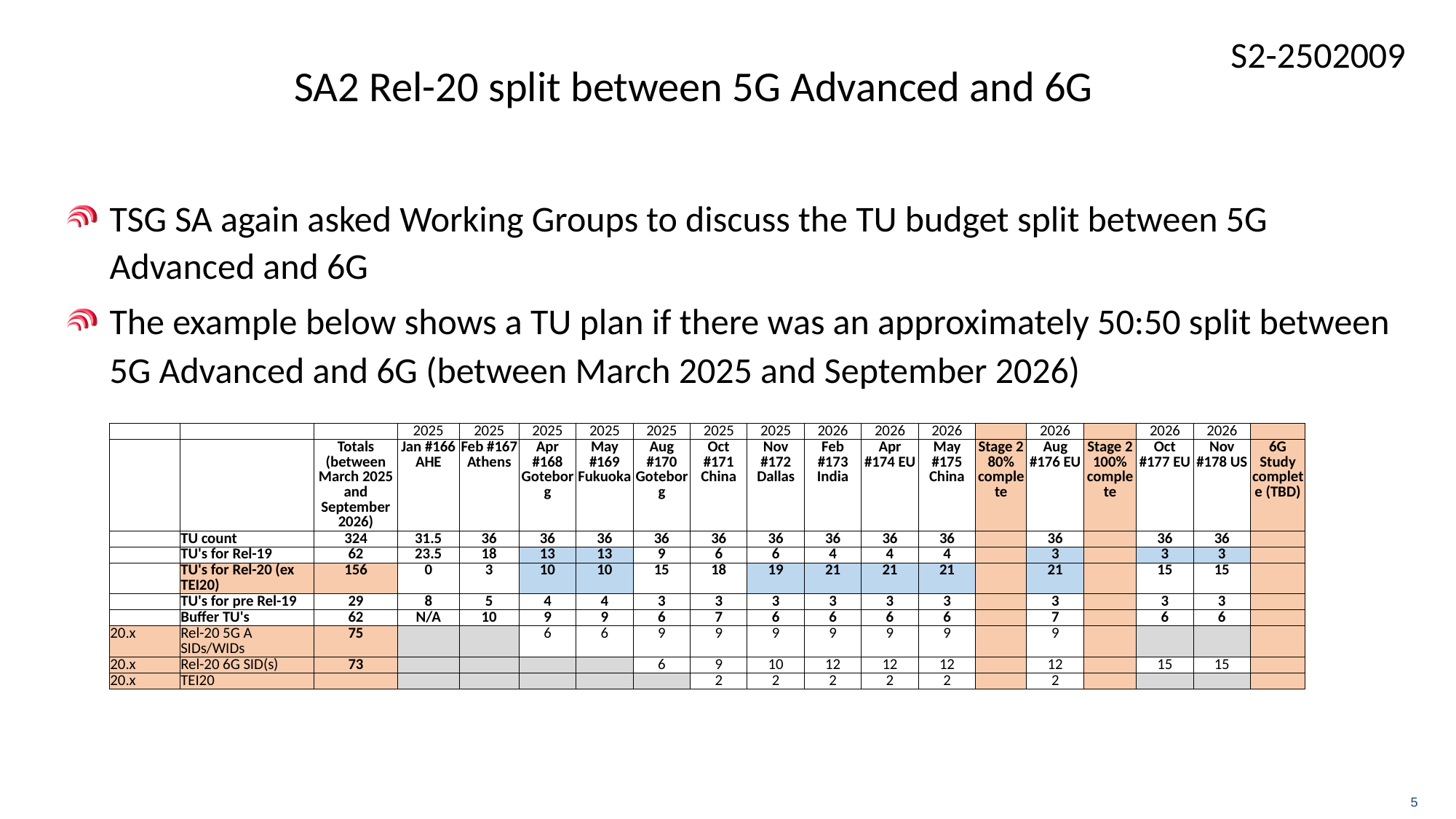

# SA2 Rel-20 split between 5G Advanced and 6G
TSG SA again asked Working Groups to discuss the TU budget split between 5G Advanced and 6G
The example below shows a TU plan if there was an approximately 50:50 split between 5G Advanced and 6G (between March 2025 and September 2026)
|  |  |  | 2025 | 2025 | 2025 | 2025 | 2025 | 2025 | 2025 | 2026 | 2026 | 2026 |  | 2026 |  | 2026 | 2026 |  |
| --- | --- | --- | --- | --- | --- | --- | --- | --- | --- | --- | --- | --- | --- | --- | --- | --- | --- | --- |
|  |  | Totals (between March 2025 and September 2026) | Jan #166 AHE | Feb #167 Athens | Apr #168 Goteborg | May #169 Fukuoka | Aug #170 Goteborg | Oct #171 China | Nov #172 Dallas | Feb #173 India | Apr #174 EU | May #175 China | Stage 2 80% complete | Aug #176 EU | Stage 2 100% complete | Oct #177 EU | Nov #178 US | 6G Study complete (TBD) |
|  | TU count | 324 | 31.5 | 36 | 36 | 36 | 36 | 36 | 36 | 36 | 36 | 36 |  | 36 |  | 36 | 36 |  |
|  | TU's for Rel-19 | 62 | 23.5 | 18 | 13 | 13 | 9 | 6 | 6 | 4 | 4 | 4 |  | 3 |  | 3 | 3 |  |
|  | TU's for Rel-20 (ex TEI20) | 156 | 0 | 3 | 10 | 10 | 15 | 18 | 19 | 21 | 21 | 21 |  | 21 |  | 15 | 15 |  |
|  | TU's for pre Rel-19 | 29 | 8 | 5 | 4 | 4 | 3 | 3 | 3 | 3 | 3 | 3 |  | 3 |  | 3 | 3 |  |
|  | Buffer TU's | 62 | N/A | 10 | 9 | 9 | 6 | 7 | 6 | 6 | 6 | 6 |  | 7 |  | 6 | 6 |  |
| 20.x | Rel-20 5G A SIDs/WIDs | 75 |  |  | 6 | 6 | 9 | 9 | 9 | 9 | 9 | 9 |  | 9 |  |  |  |  |
| 20.x | Rel-20 6G SID(s) | 73 |  |  |  |  | 6 | 9 | 10 | 12 | 12 | 12 |  | 12 |  | 15 | 15 |  |
| 20.x | TEI20 |  |  |  |  |  |  | 2 | 2 | 2 | 2 | 2 |  | 2 |  |  |  |  |